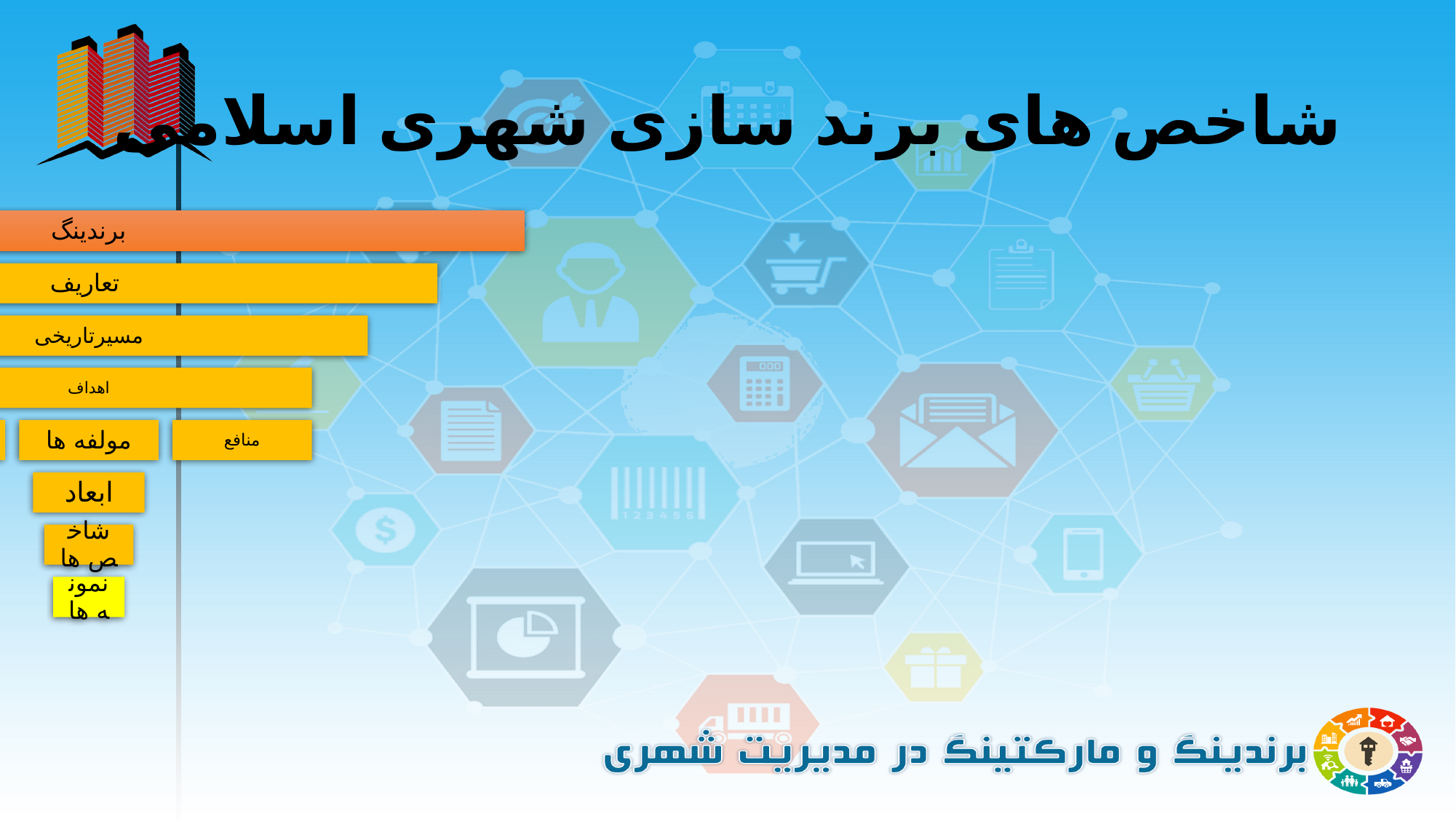

# شاخص های برند سازی شهری اسلامی

برندینگ
تعاریف
مسیرتاریخی
اهداف
مولفه ها
منافع
ابعاد
شاخص ها
نمونه ها